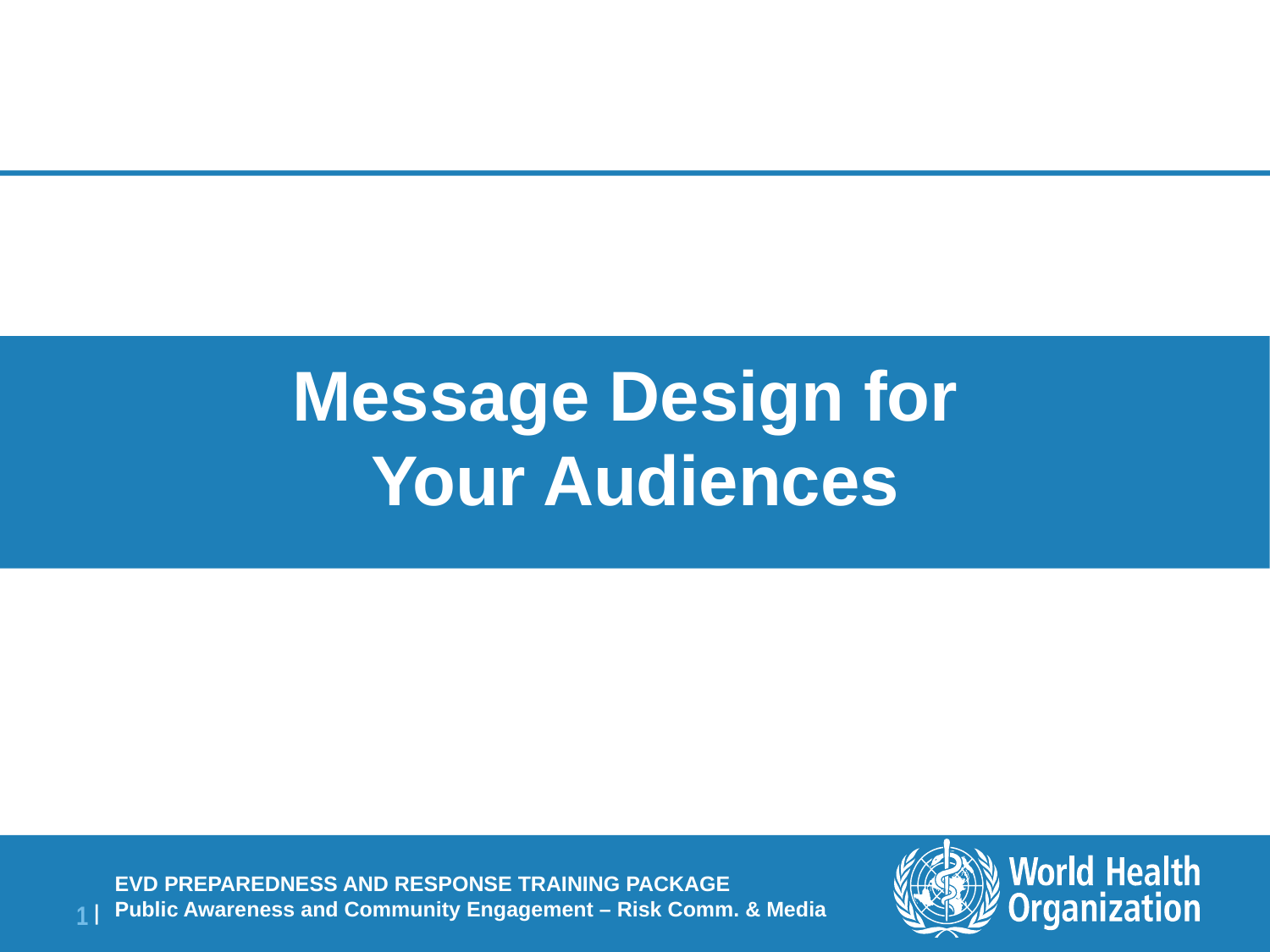

Message Design for
Your Audiences

EVD PREPAREDNESS AND RESPONSE TRAINING PACKAGE
Public Awareness and Community Engagement – Risk Comm. & Media